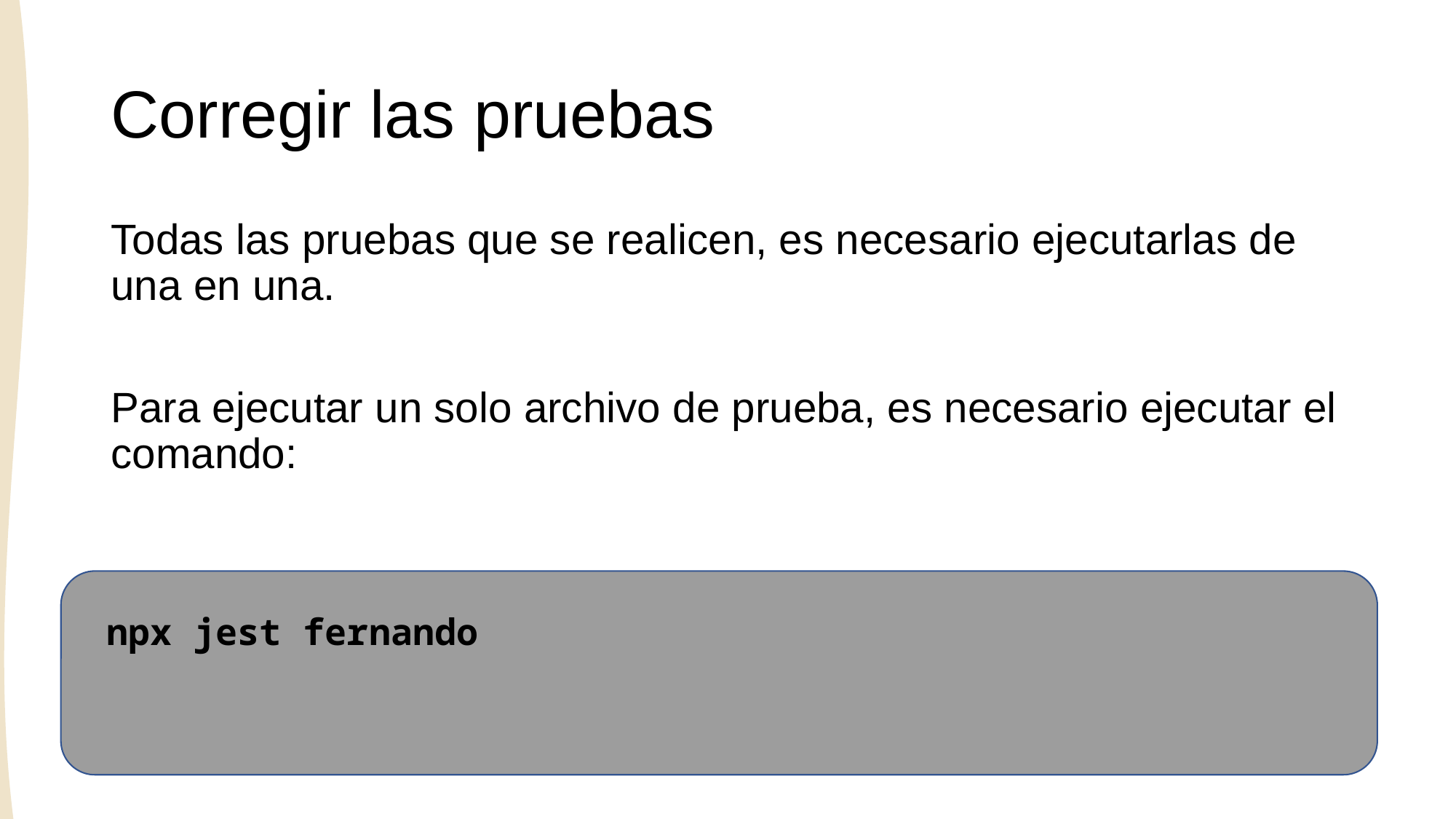

# Corregir las pruebas
Todas las pruebas que se realicen, es necesario ejecutarlas de una en una.

Para ejecutar un solo archivo de prueba, es necesario ejecutar el comando:

npx jest fernando